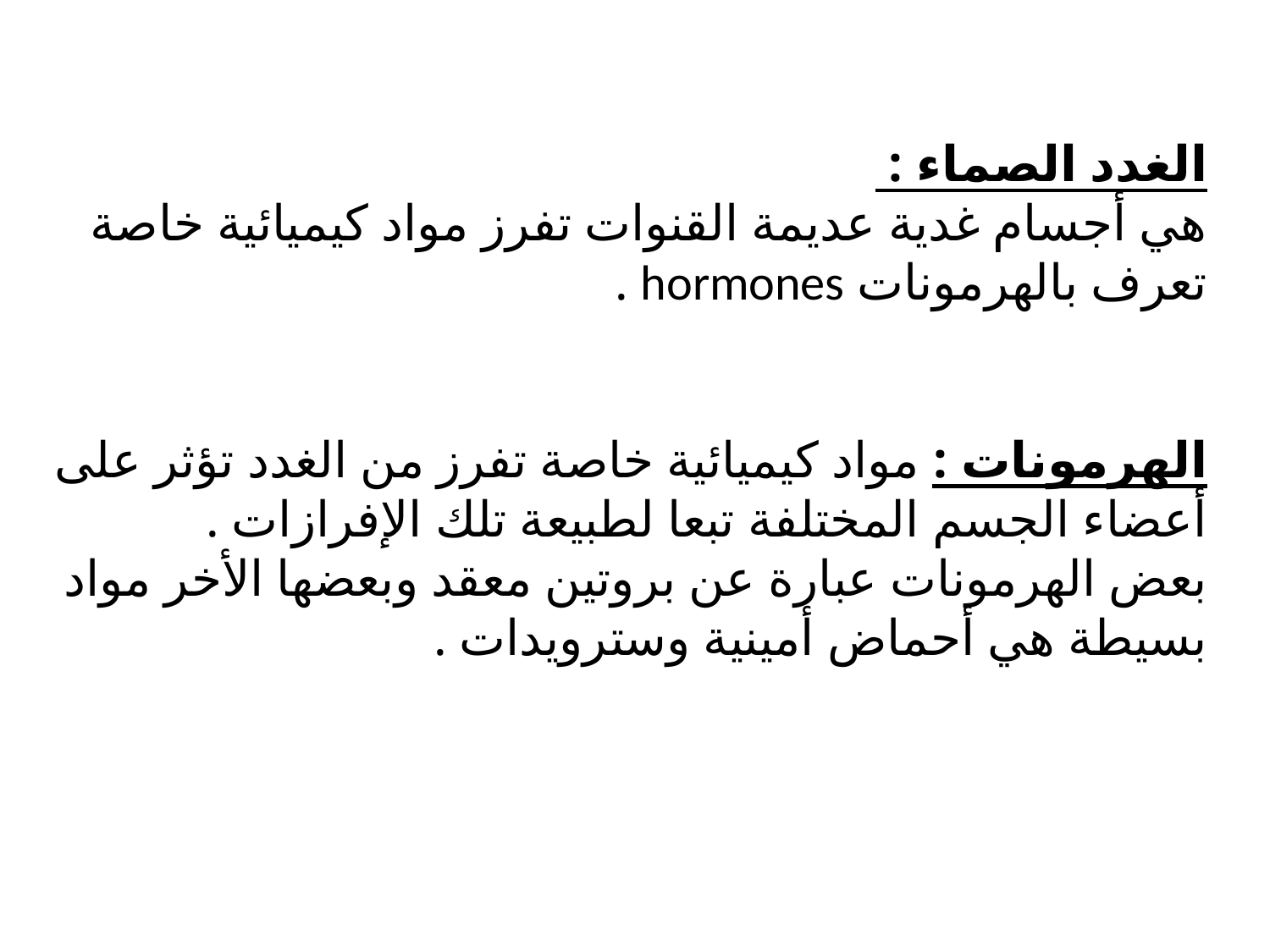

الغدد الصماء :
هي أجسام غدية عديمة القنوات تفرز مواد كيميائية خاصة تعرف بالهرمونات hormones .

الهرمونات : مواد كيميائية خاصة تفرز من الغدد تؤثر على أعضاء الجسم المختلفة تبعا لطبيعة تلك الإفرازات .
بعض الهرمونات عبارة عن بروتين معقد وبعضها الأخر مواد بسيطة هي أحماض أمينية وسترويدات .